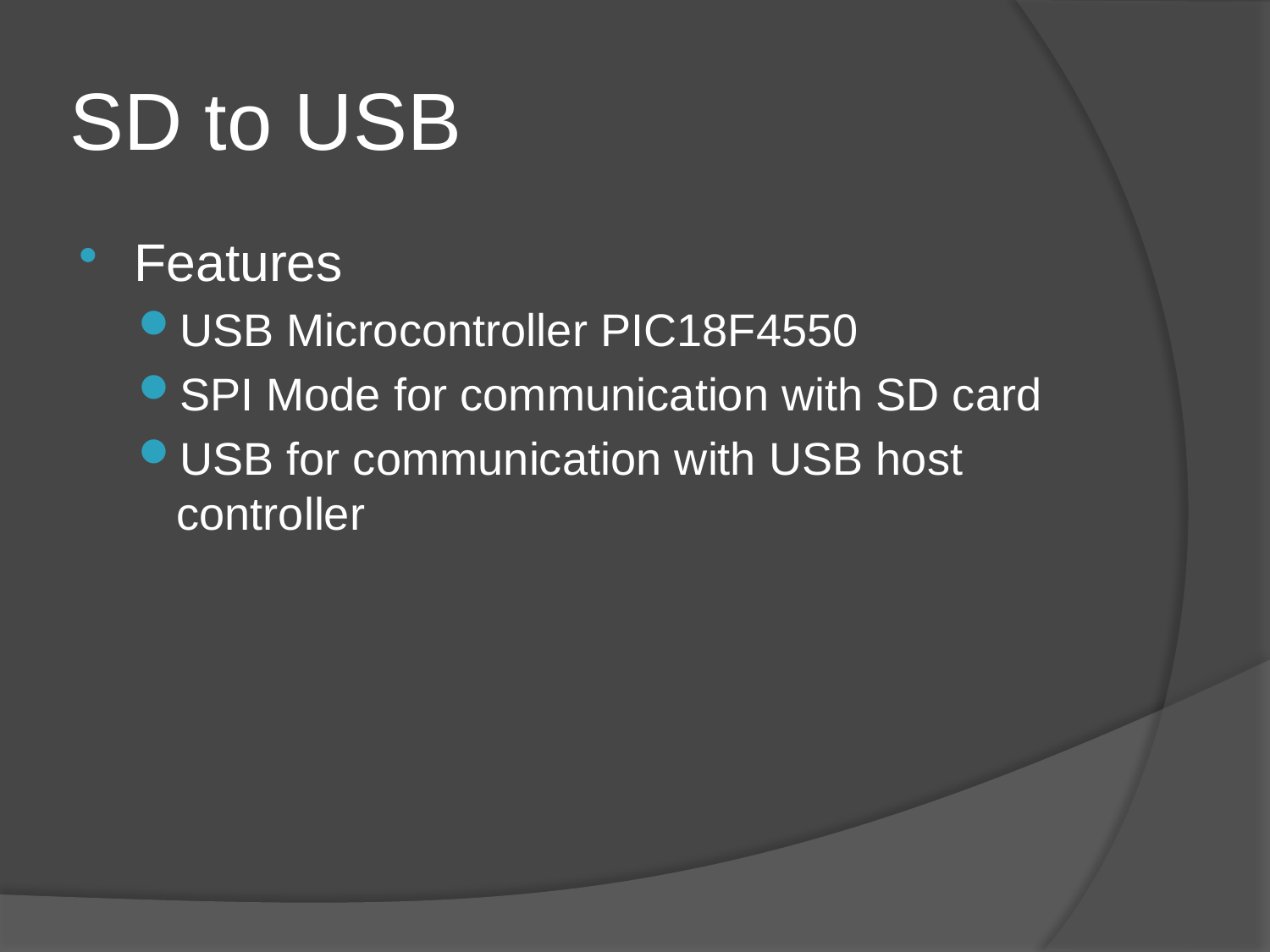

# SD to USB
Features
USB Microcontroller PIC18F4550
SPI Mode for communication with SD card
USB for communication with USB host controller